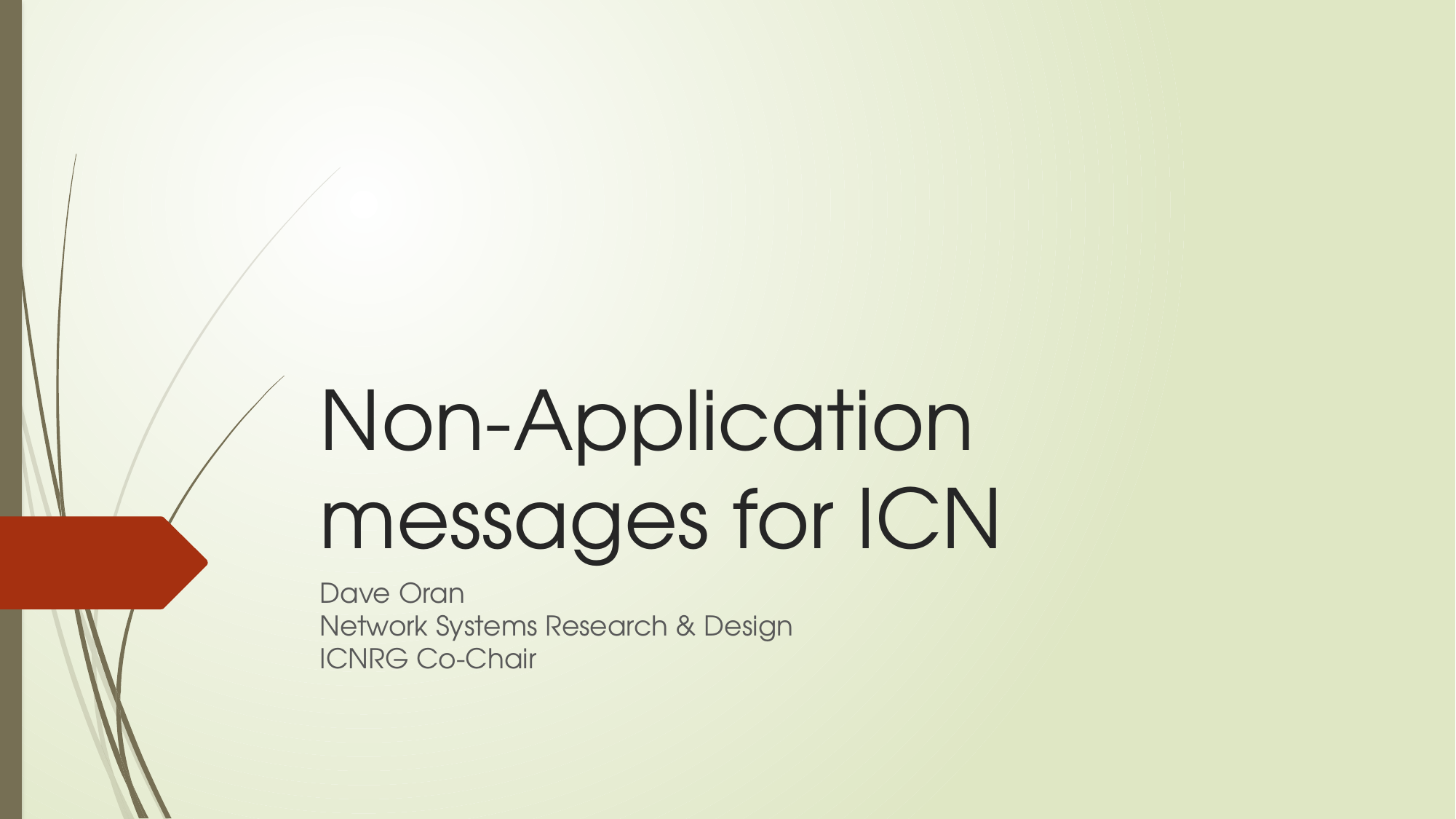

# Non-Application messages for ICN
Dave Oran
Network Systems Research & Design
ICNRG Co-Chair